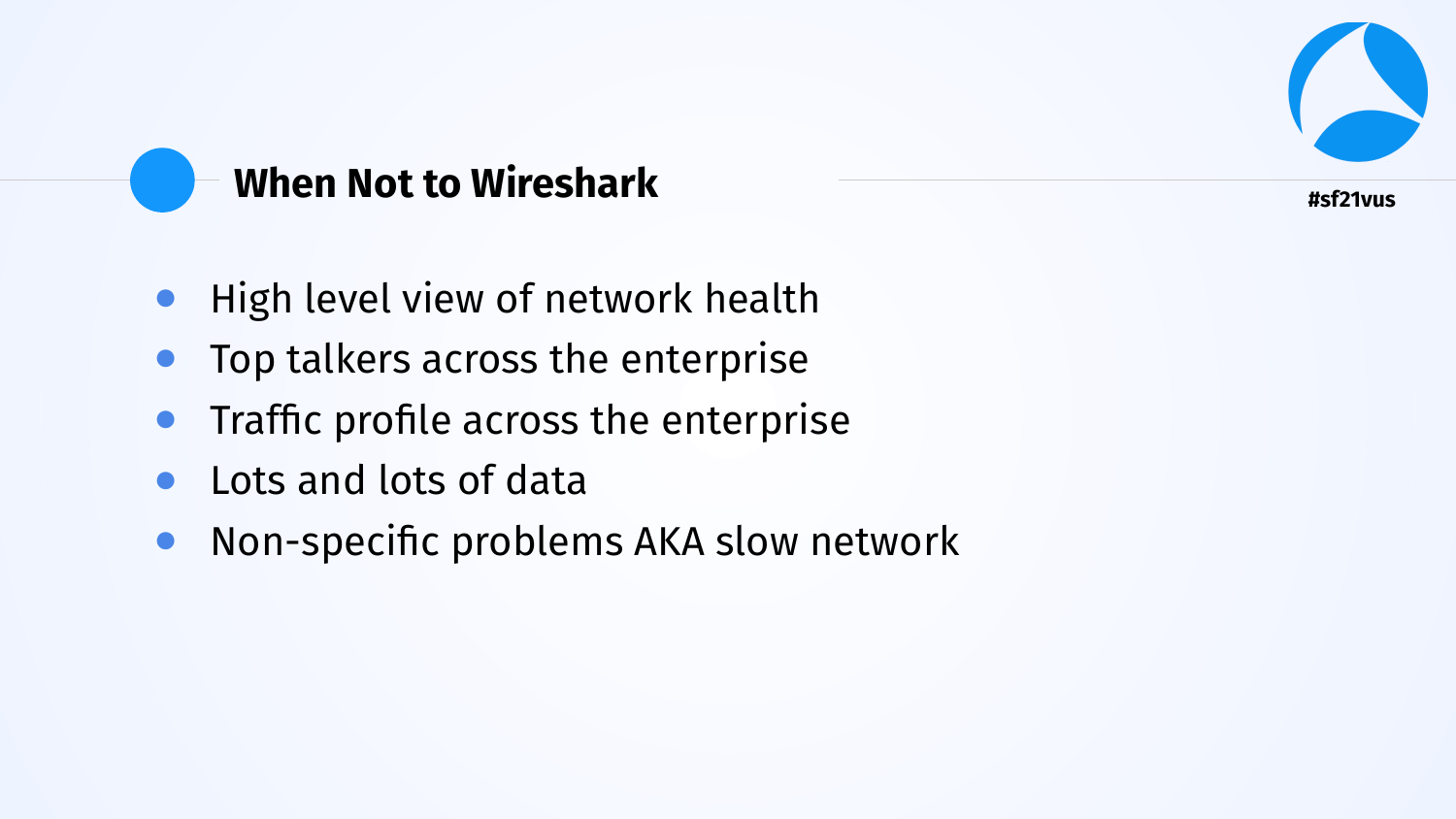

# When Not to Wireshark
High level view of network health
Top talkers across the enterprise
Traffic profile across the enterprise
Lots and lots of data
Non-specific problems AKA slow network